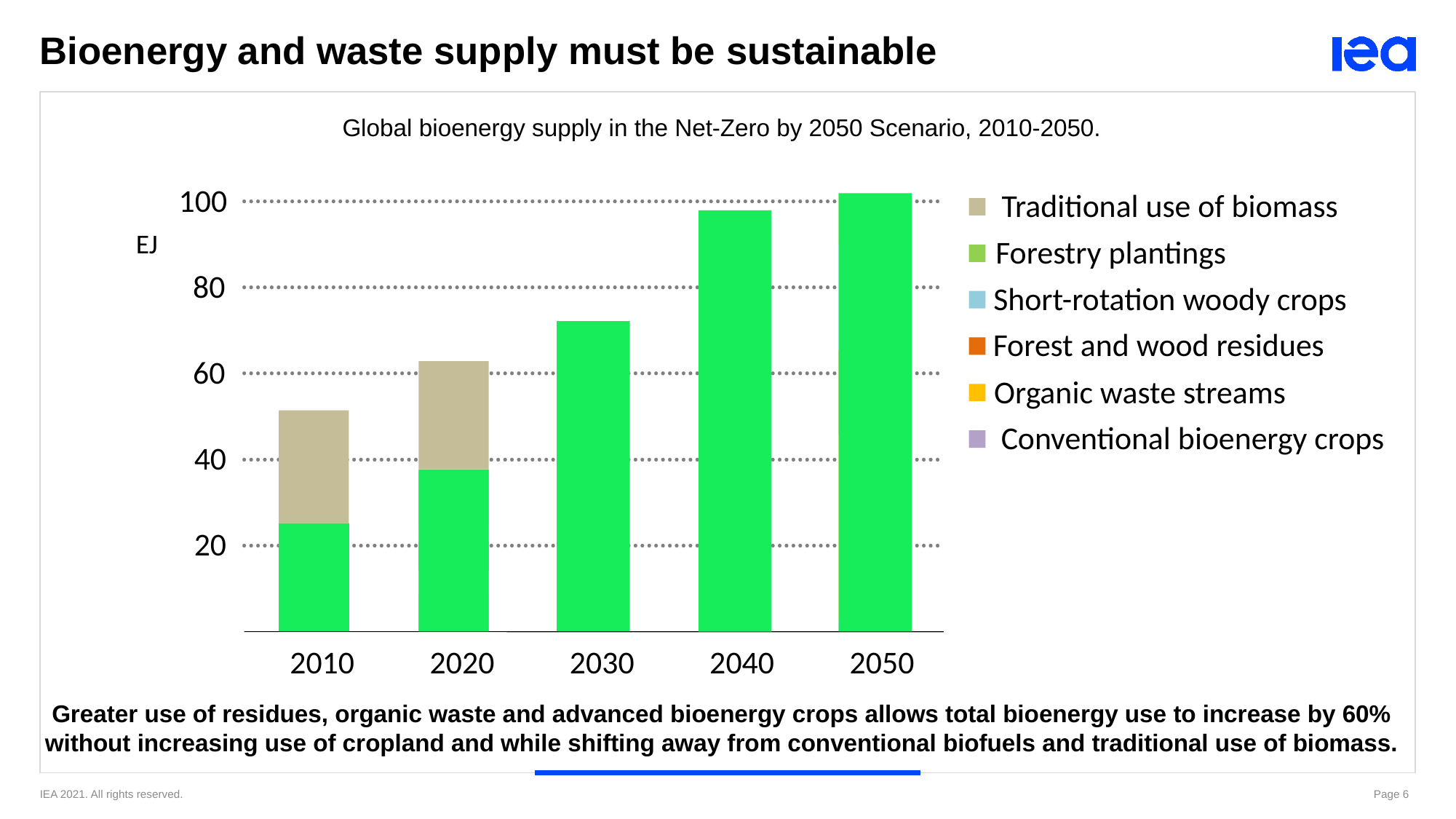

Bioenergy and waste supply must be sustainable
Global bioenergy supply in the Net-Zero by 2050 Scenario, 2010-2050.
 100
Traditional use of biomass

Forestry plantings

Short-rotation woody crops

Forest and wood residues

Organic waste streams

Conventional bioenergy crops

EJ

 80

 60

 40

 20

2010
2020
2030
2040
2050
Greater use of residues, organic waste and advanced bioenergy crops allows total bioenergy use to increase by 60% without increasing use of cropland and while shifting away from conventional biofuels and traditional use of biomass.